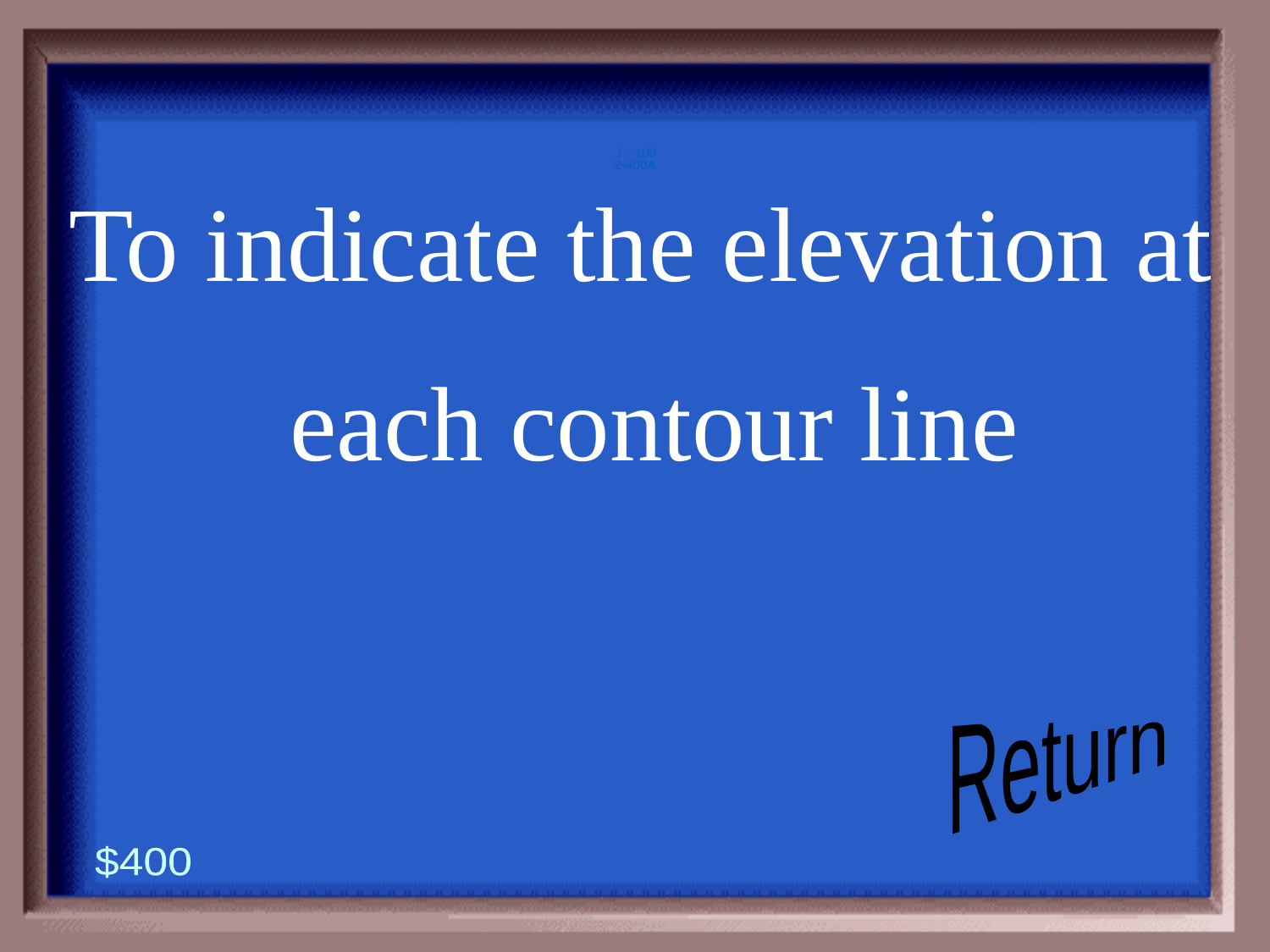

2-400A
1 - 100
To indicate the elevation at
each contour line
Return
$400